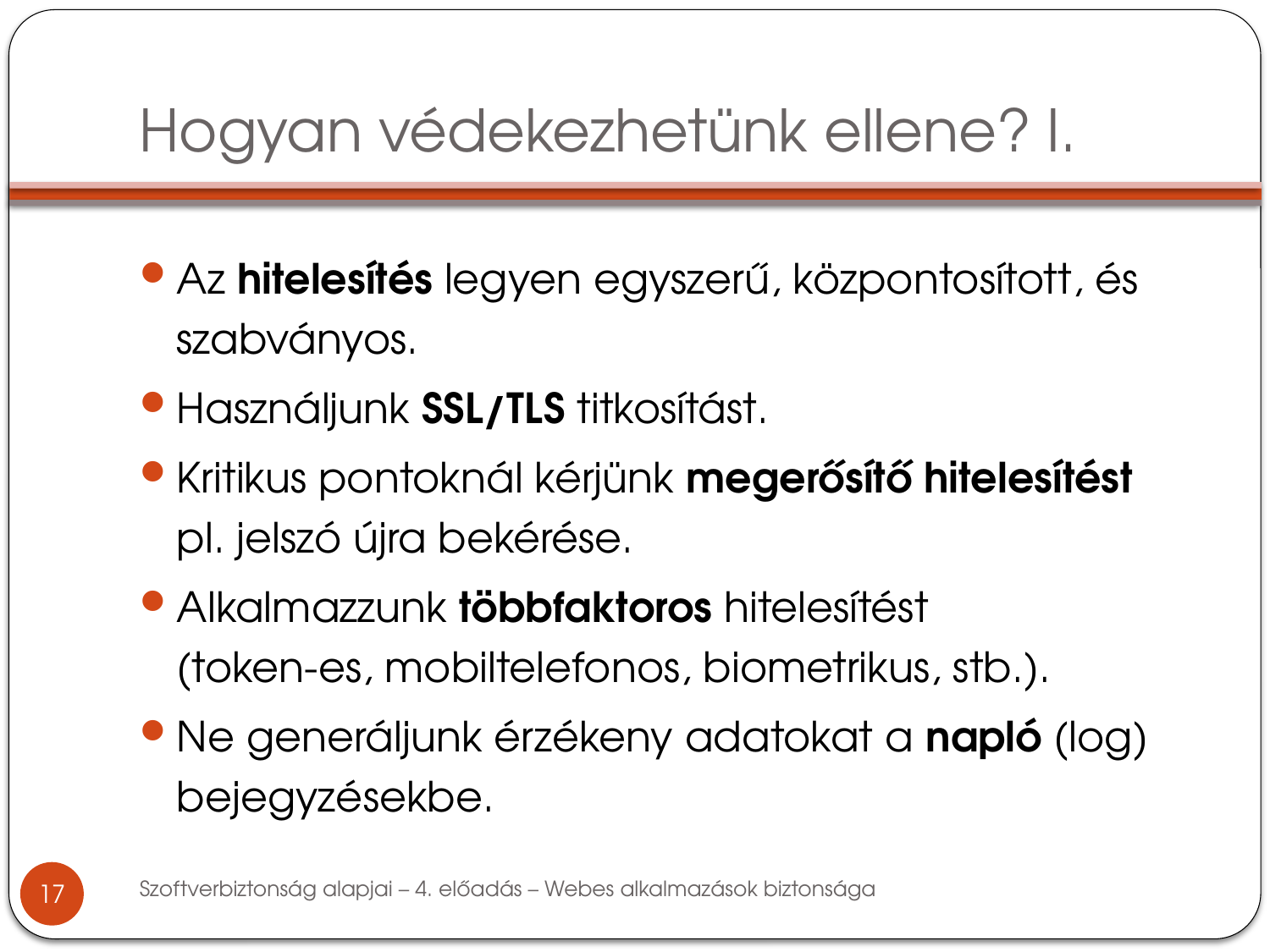

# Hogyan védekezhetünk ellene? I.
Az hitelesítés legyen egyszerű, központosított, és szabványos.
Használjunk SSL/TLS titkosítást.
Kritikus pontoknál kérjünk megerősítő hitelesítést
pl. jelszó újra bekérése.
Alkalmazzunk többfaktoros hitelesítést
(token-es, mobiltelefonos, biometrikus, stb.).
Ne generáljunk érzékeny adatokat a napló (log) bejegyzésekbe.
Szoftverbiztonság alapjai – 4. előadás – Webes alkalmazások biztonsága
17